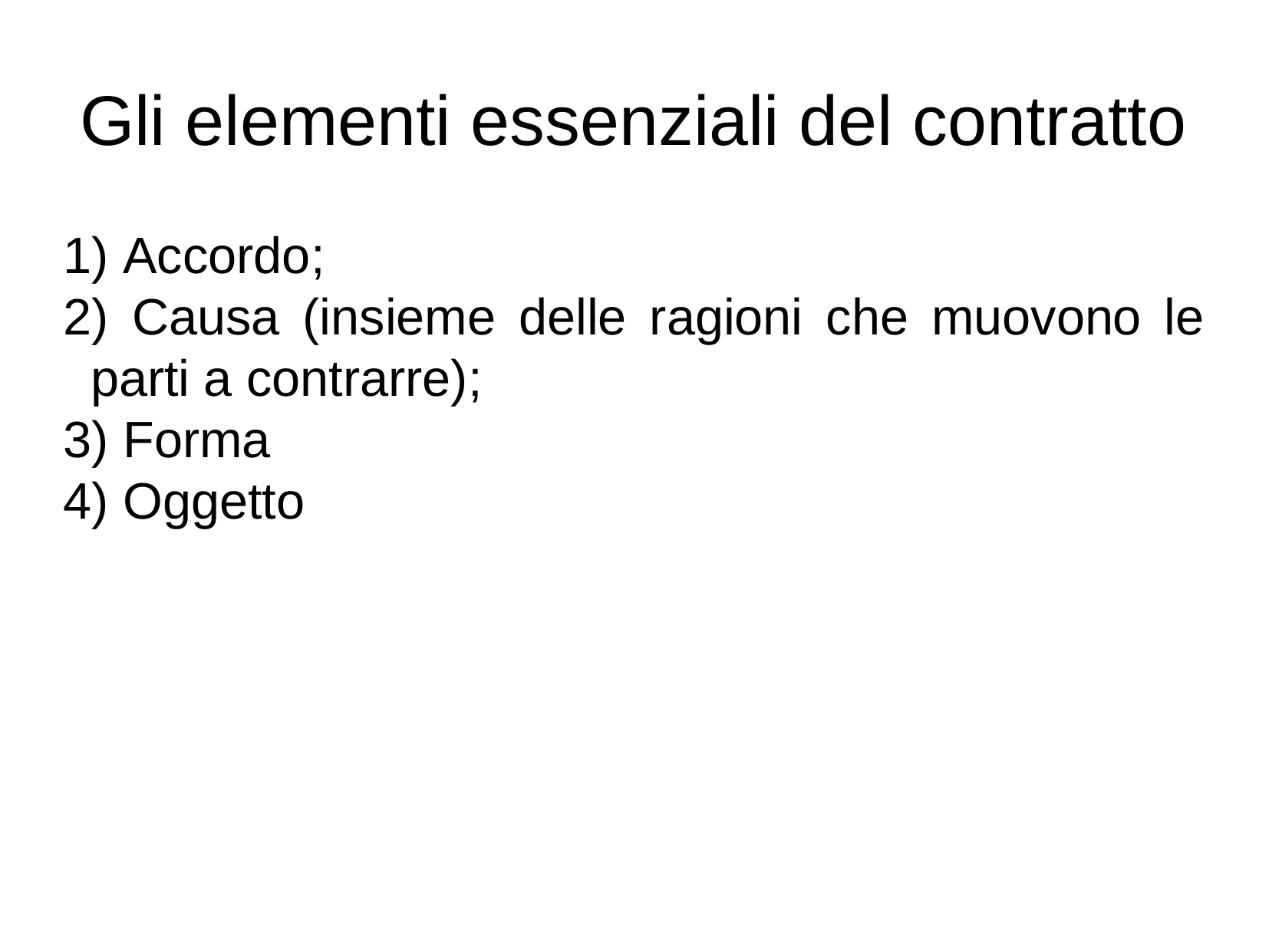

Gli elementi essenziali del contratto
 Accordo;
 Causa (insieme delle ragioni che muovono le parti a contrarre);
 Forma
 Oggetto